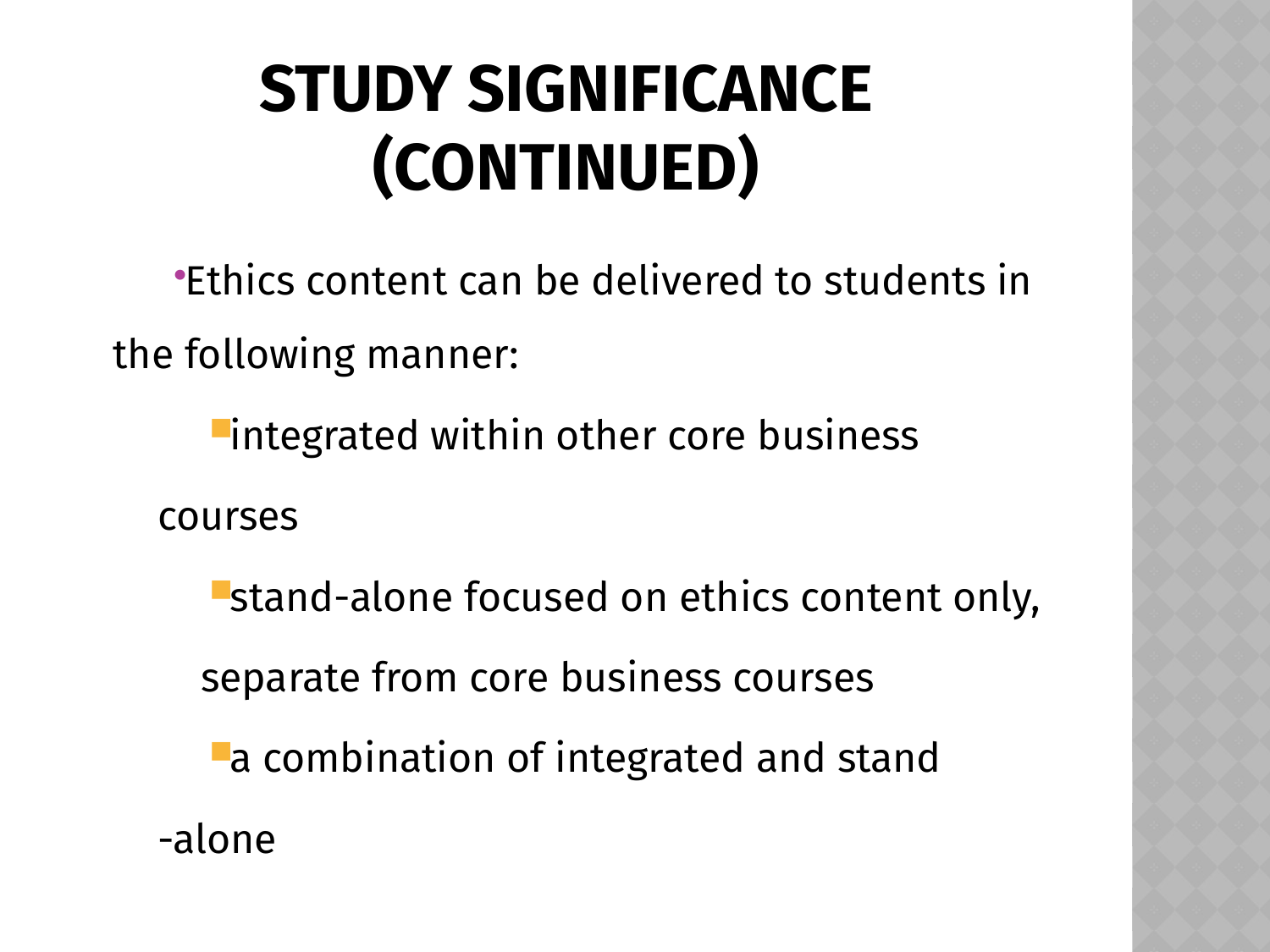

# Study Significance (Continued)
Ethics content can be delivered to students in the following manner:
integrated within other core business
	 courses
stand-alone focused on ethics content only,
     separate from core business courses
a combination of integrated and stand
	 -alone